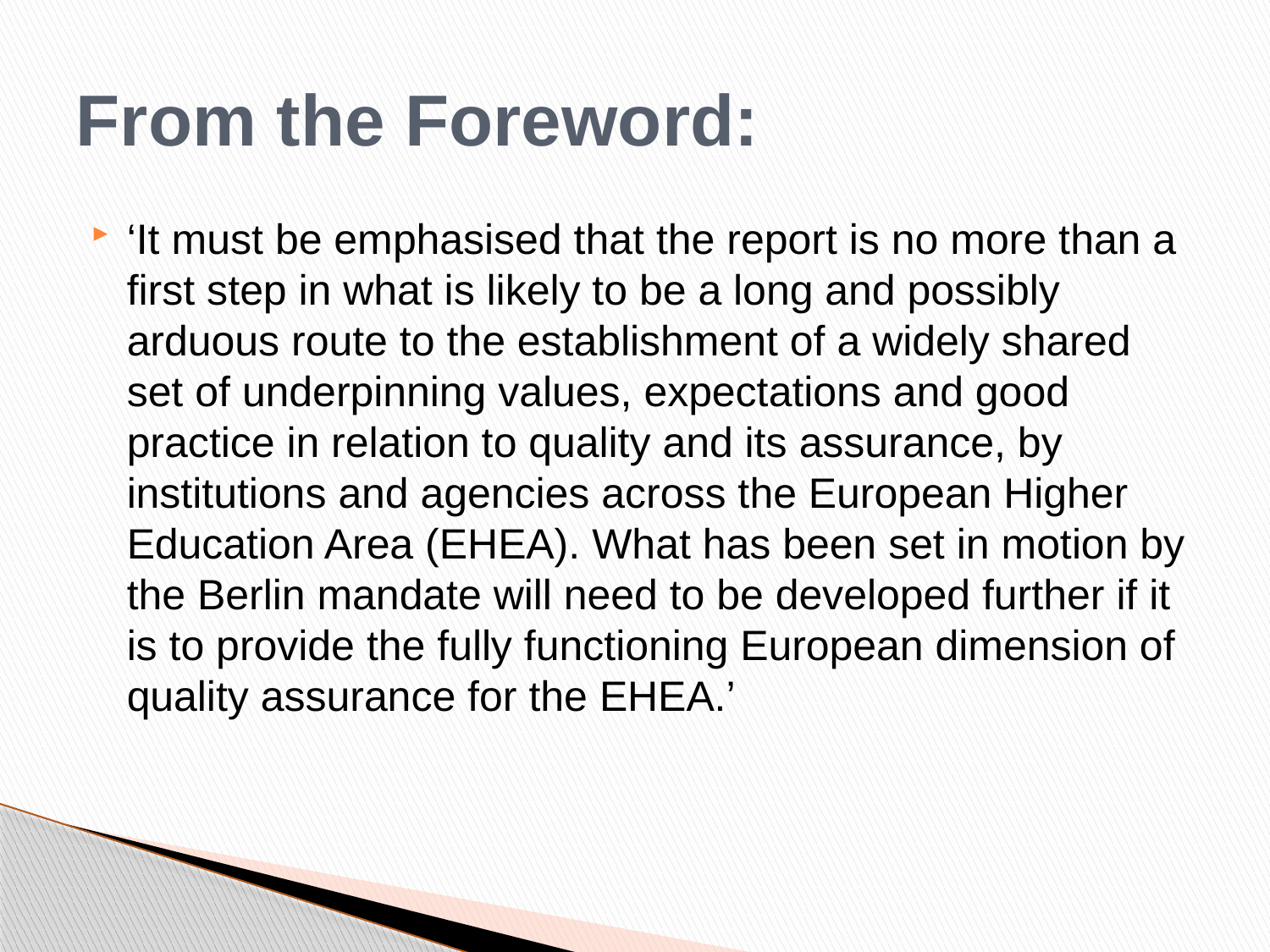

# From the Foreword:
‘It must be emphasised that the report is no more than a first step in what is likely to be a long and possibly arduous route to the establishment of a widely shared set of underpinning values, expectations and good practice in relation to quality and its assurance, by institutions and agencies across the European Higher Education Area (EHEA). What has been set in motion by the Berlin mandate will need to be developed further if it is to provide the fully functioning European dimension of quality assurance for the EHEA.’